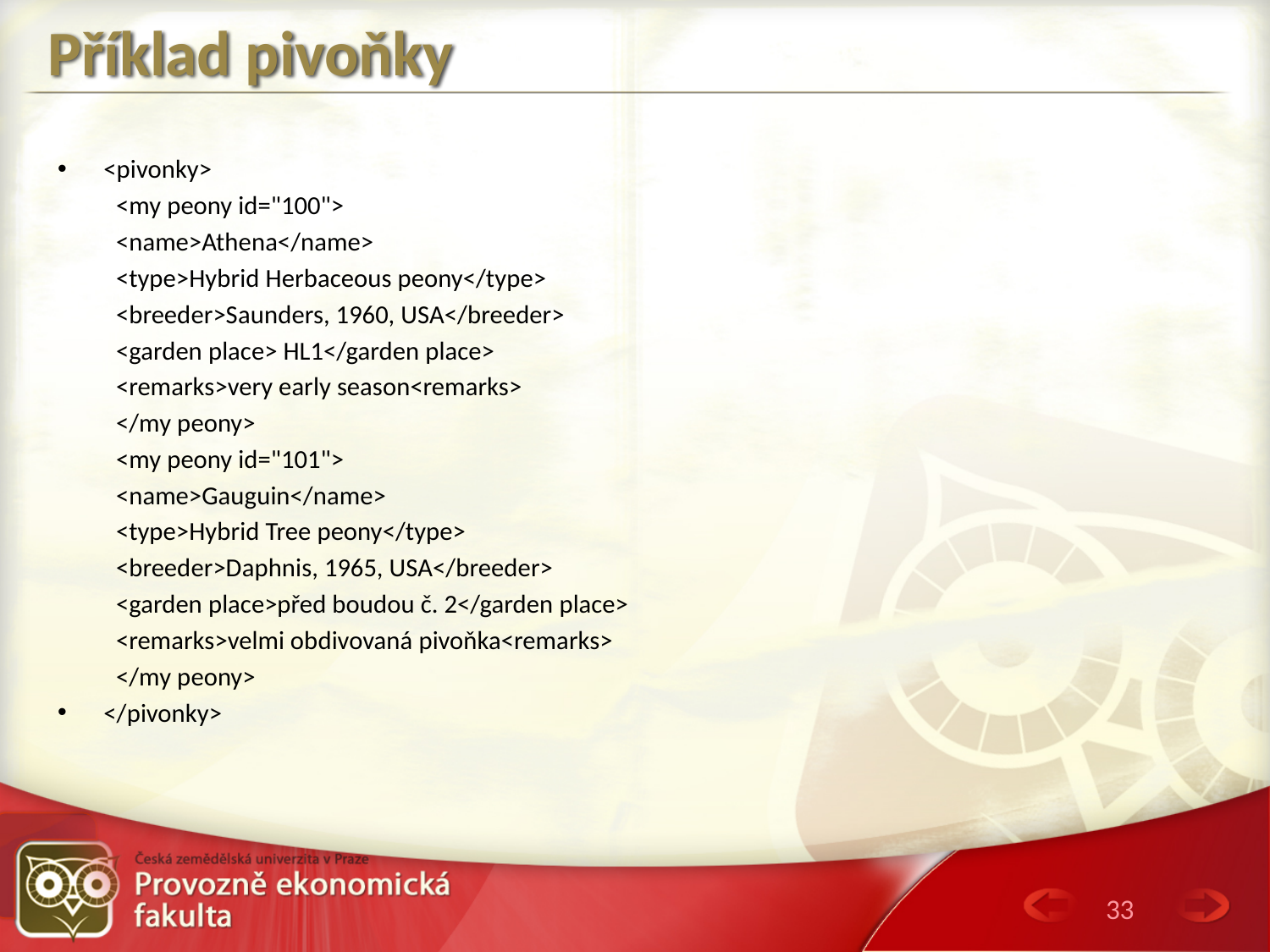

# Příklad pivoňky
<pivonky>
		<my peony id="100">
			<name>Athena</name>
			<type>Hybrid Herbaceous peony</type>
			<breeder>Saunders, 1960, USA</breeder>
			<garden place> HL1</garden place>
			<remarks>very early season<remarks>
		</my peony>
		<my peony id="101">
			<name>Gauguin</name>
			<type>Hybrid Tree peony</type>
			<breeder>Daphnis, 1965, USA</breeder>
			<garden place>před boudou č. 2</garden place>
			<remarks>velmi obdivovaná pivoňka<remarks>
		</my peony>
</pivonky>